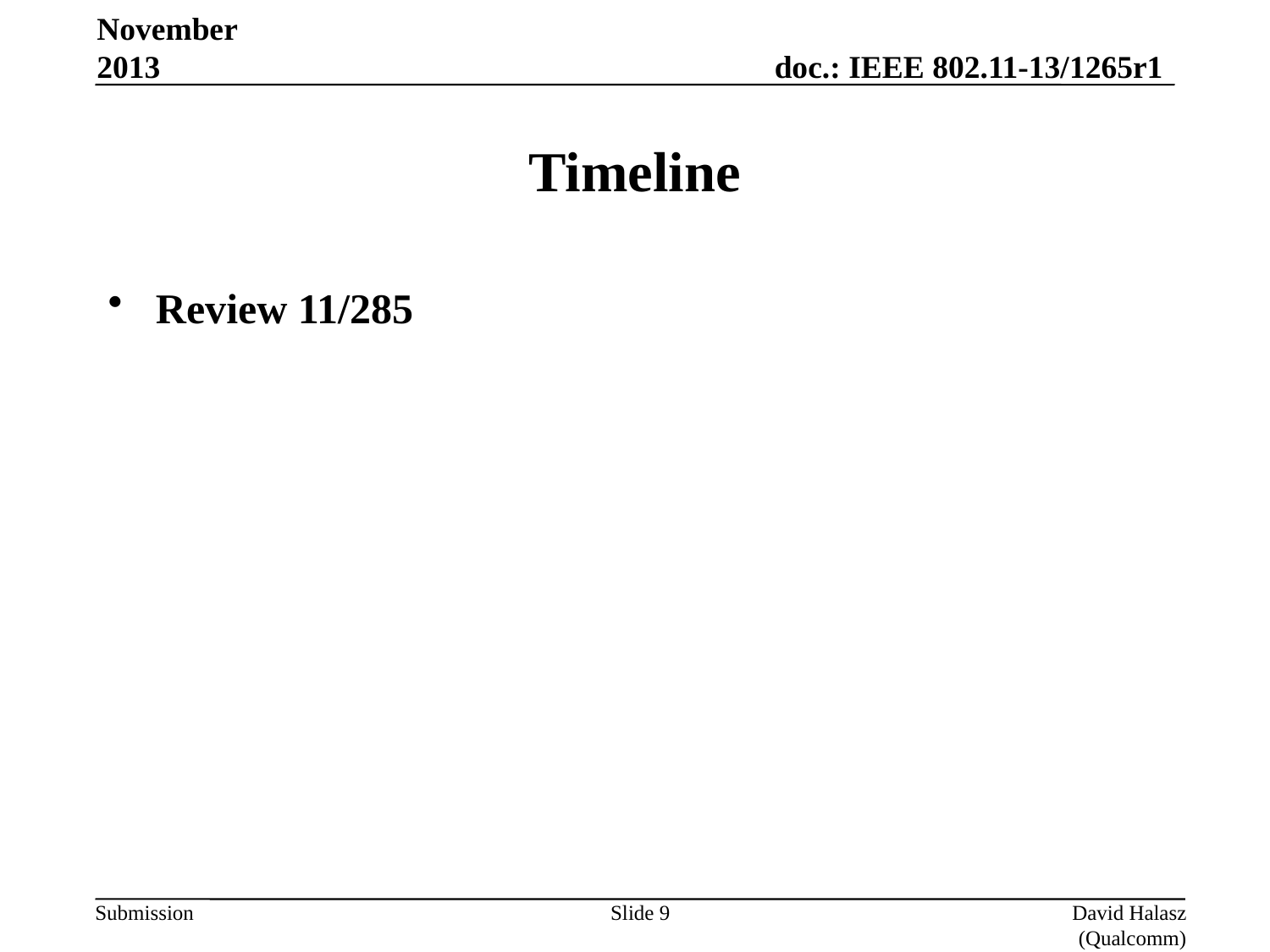

November 2013
# Timeline
Review 11/285

Slide 9
David Halasz (Qualcomm)